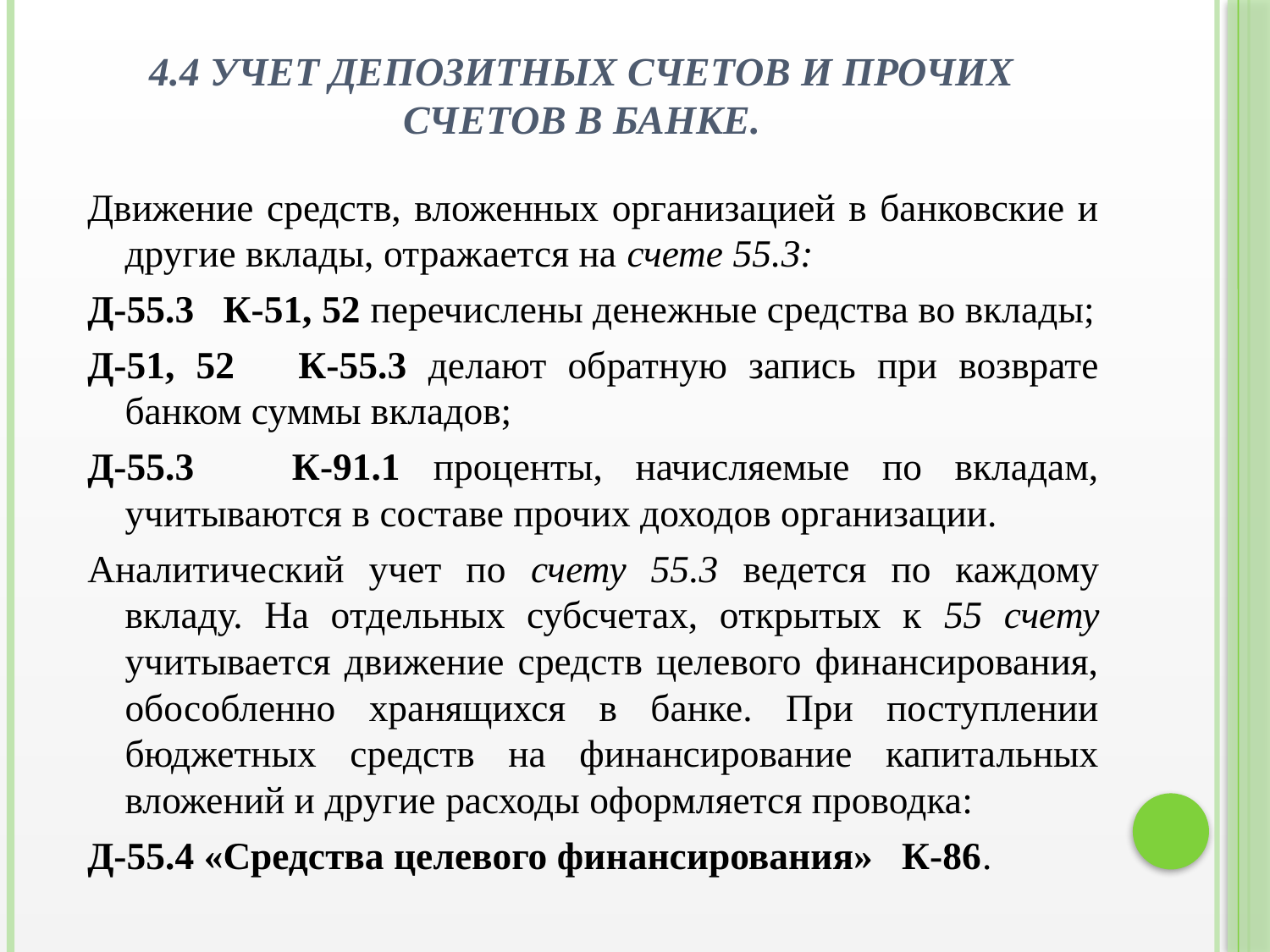

# 4.4 Учет депозитных счетов и прочих счетов в банке.
Движение средств, вложенных организацией в банковские и другие вклады, отражается на счете 55.3:
Д-55.3   К-51, 52 перечислены денежные средства во вклады;
Д-51, 52   К-55.3 делают обратную запись при возврате банком суммы вкладов;
Д-55.3   К-91.1 проценты, начисляемые по вкладам, учитываются в составе прочих доходов организации.
Аналитический учет по счету 55.3 ведется по каждому вкладу. На отдельных субсчетах, открытых к 55 счету учитывается движение средств целевого финансирования, обособленно хранящихся в банке. При поступлении бюджетных средств на финансирование капитальных вложений и другие расходы оформляется проводка:
Д-55.4 «Средства целевого финансирования»   К-86.